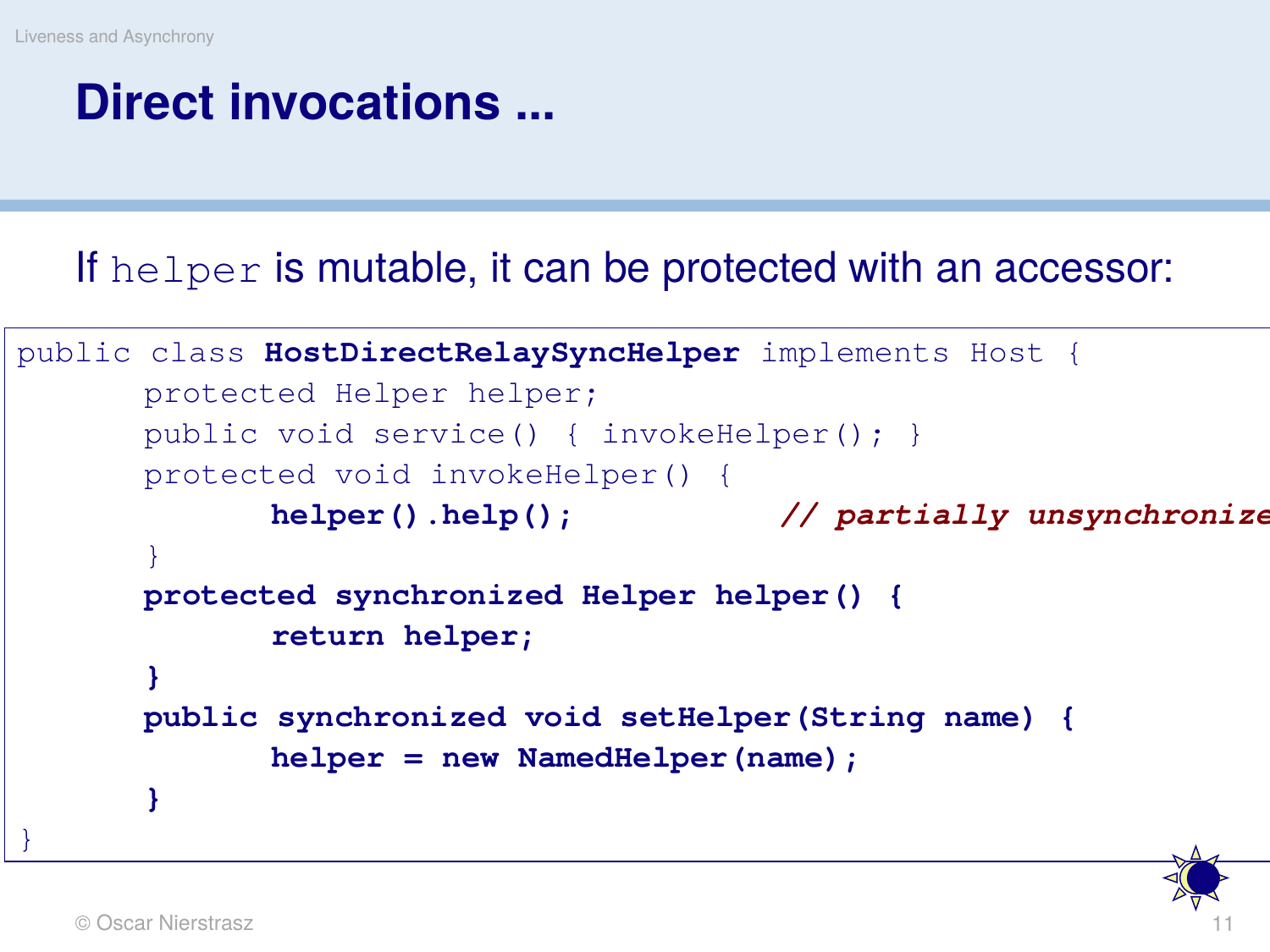

Liveness and Asynchrony
# Direct invocations ...
If helper is mutable, it can be protected with an accessor:
public class HostDirectRelaySyncHelper implements Host {
	protected Helper helper;
	public void service() { invokeHelper(); }
	protected void invokeHelper() {
		helper().help();		// partially unsynchronized!
	}
	protected synchronized Helper helper() {
		return helper;
	}
	public synchronized void setHelper(String name) {
		helper = new NamedHelper(name);
	}
}

© Oscar Nierstrasz
11